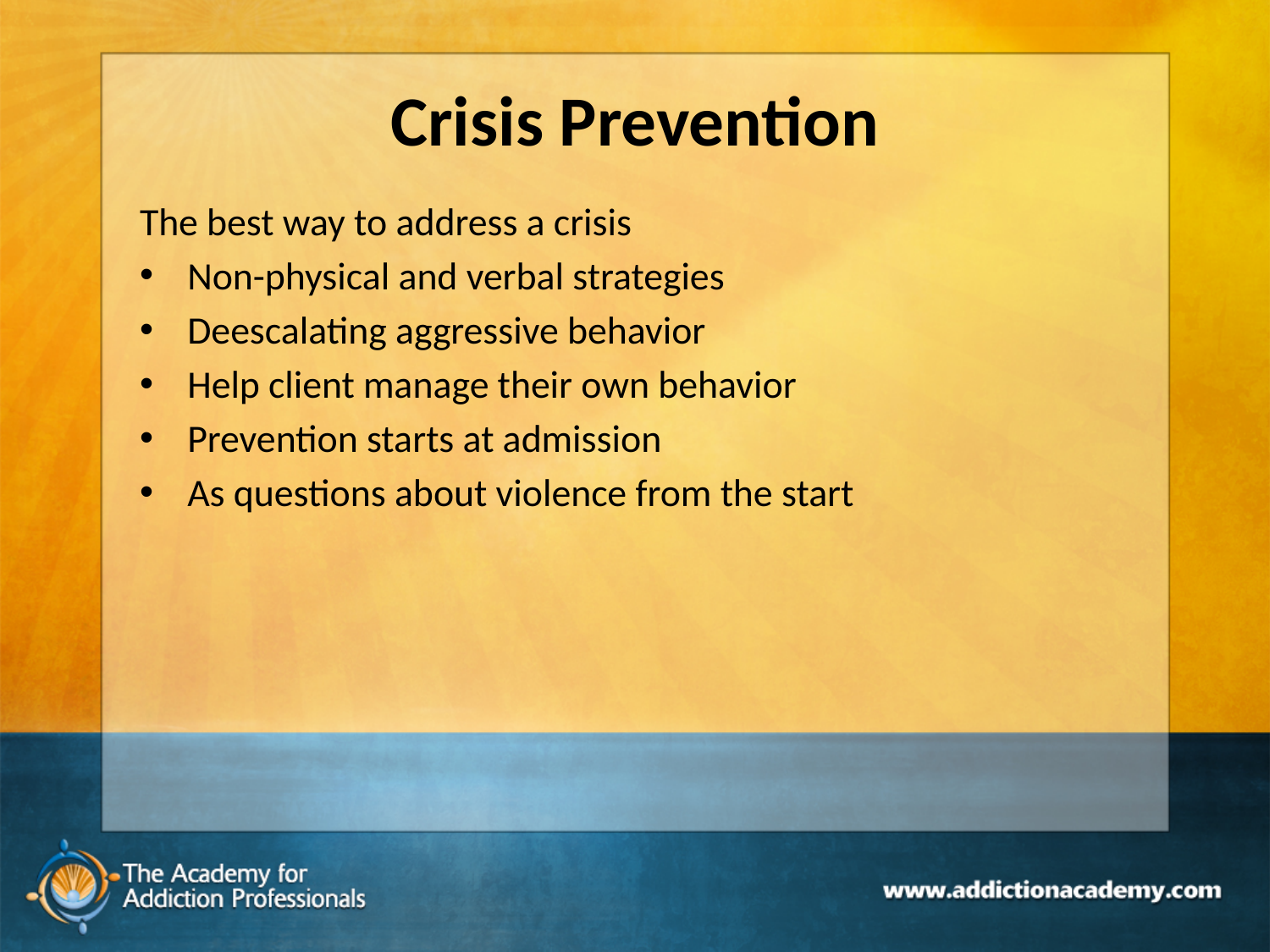

# Crisis Prevention
The best way to address a crisis
Non-physical and verbal strategies
Deescalating aggressive behavior
Help client manage their own behavior
Prevention starts at admission
As questions about violence from the start